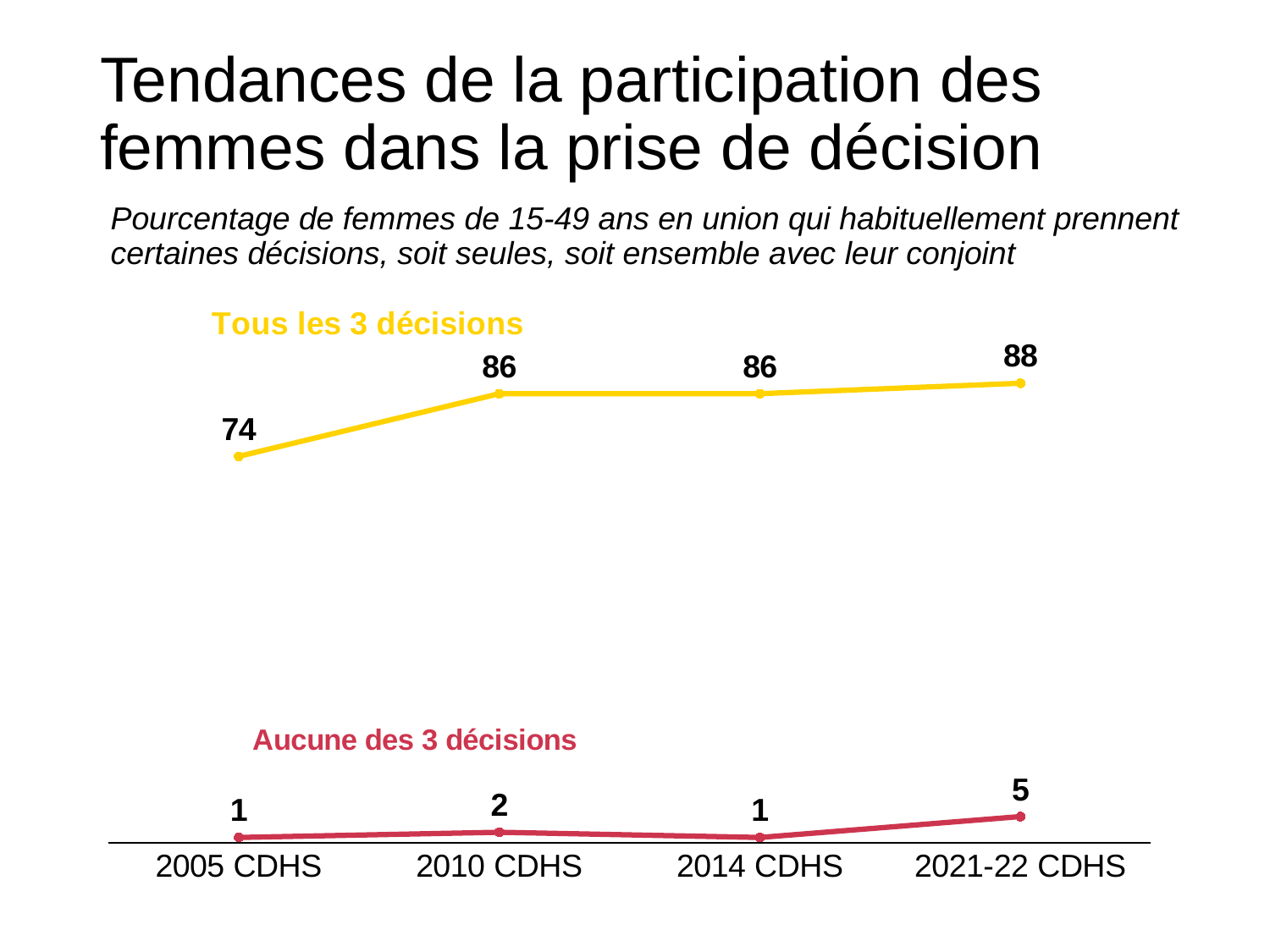

# Tendances de la participation des femmes dans la prise de décision
Pourcentage de femmes de 15-49 ans en union qui habituellement prennent certaines décisions, soit seules, soit ensemble avec leur conjoint

### Chart

| Category | All 3 decisions | None of the 3 decisions |
|---|---|---|
| 2005 CDHS | 74.0 | 1.0 |
| 2010 CDHS | 86.0 | 2.0 |
| 2014 CDHS | 86.0 | 1.0 |
| 2021-22 CDHS | 88.0 | 5.0 |